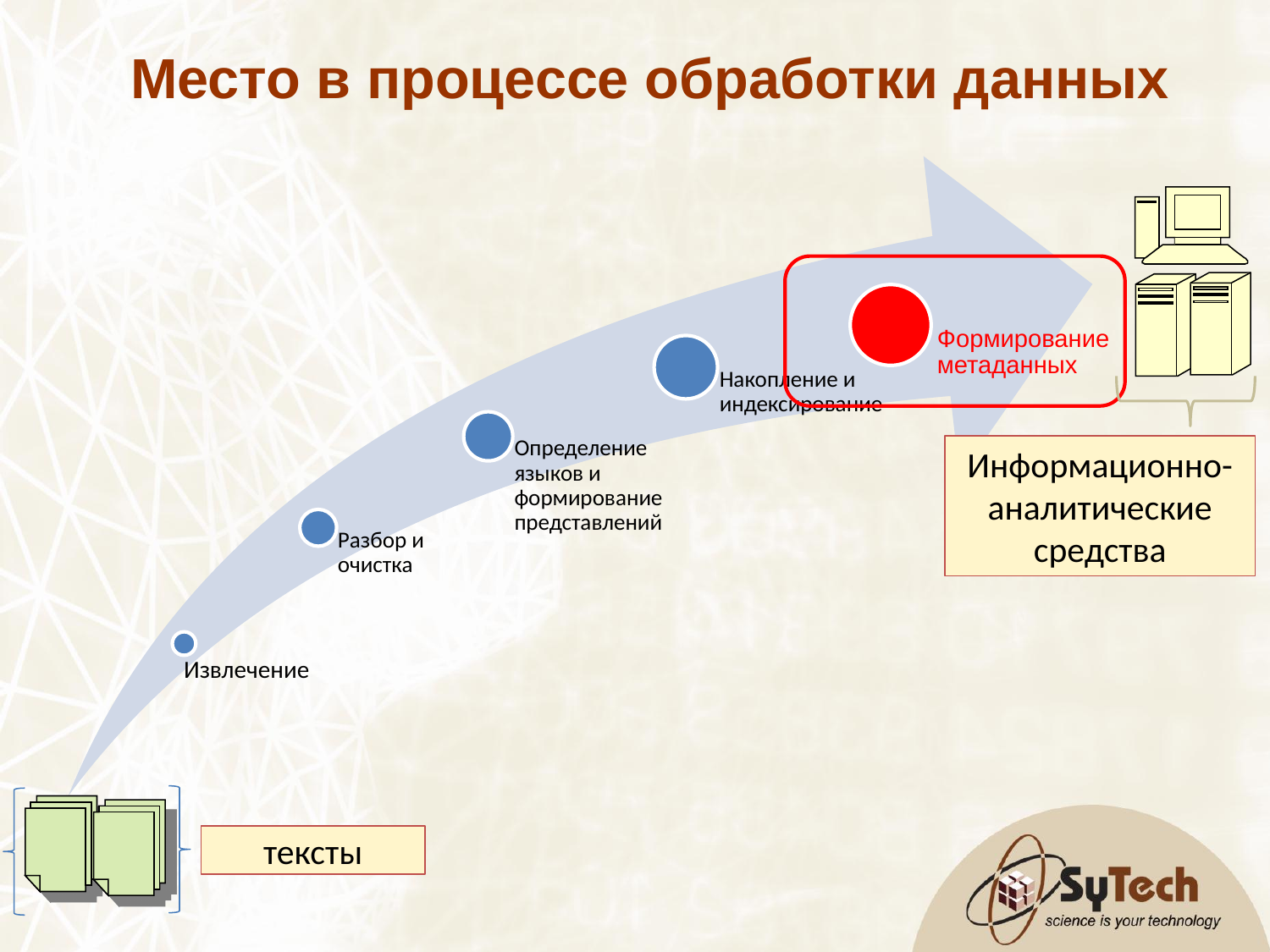

Место в процессе обработки данных
Извлечение
Разбор и очистка
Определение языков и формирование представлений
Накопление и индексирование
Формирование метаданных

Информационно-аналитические средства

тексты